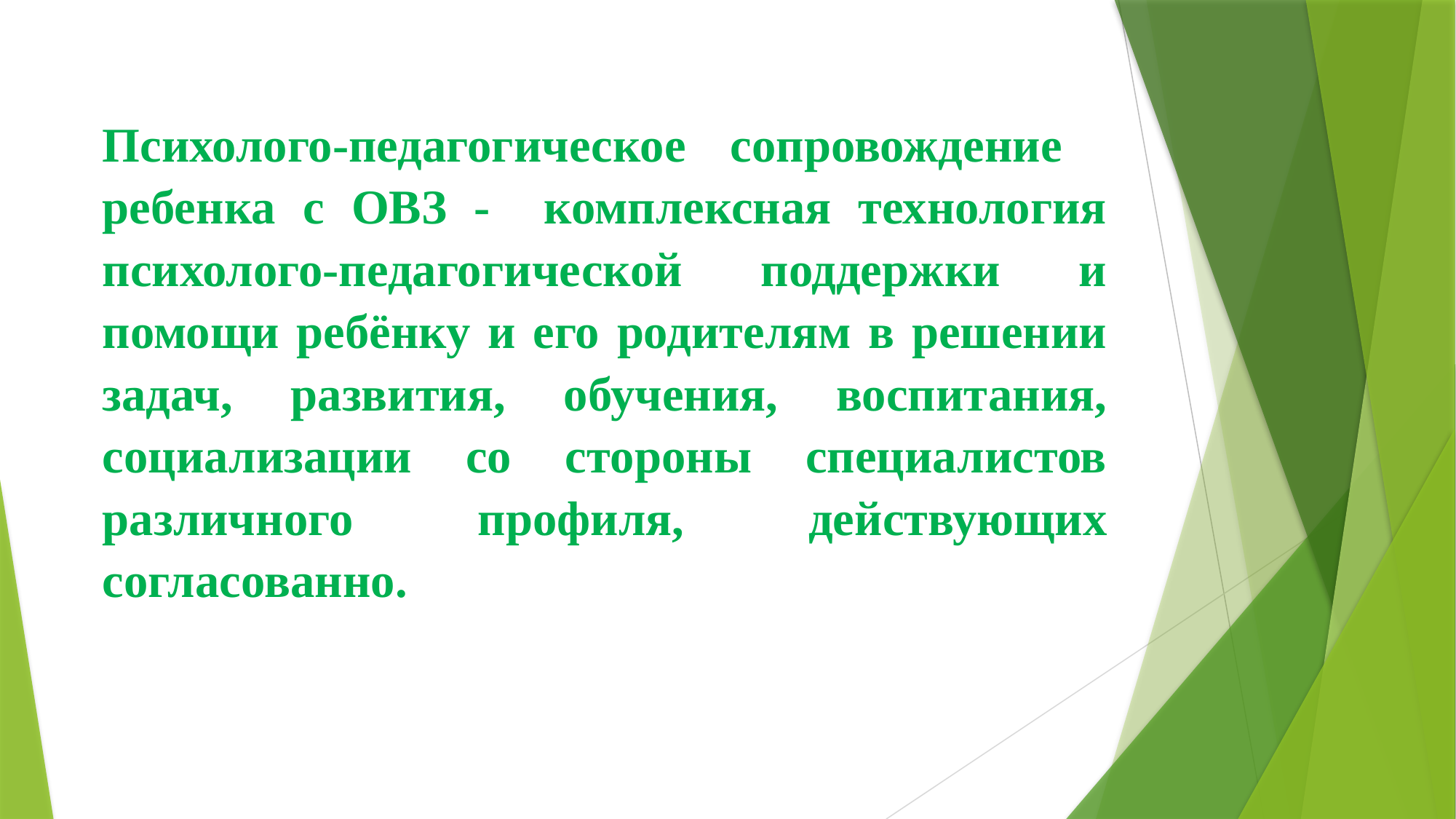

Психолого-педагогическое сопровождение  ребенка с ОВЗ -  комплексная технология психолого-педагогической поддержки и помощи ребёнку и его родителям в решении задач, развития, обучения, воспитания, социализации со стороны специалистов различного профиля, действующих согласованно.